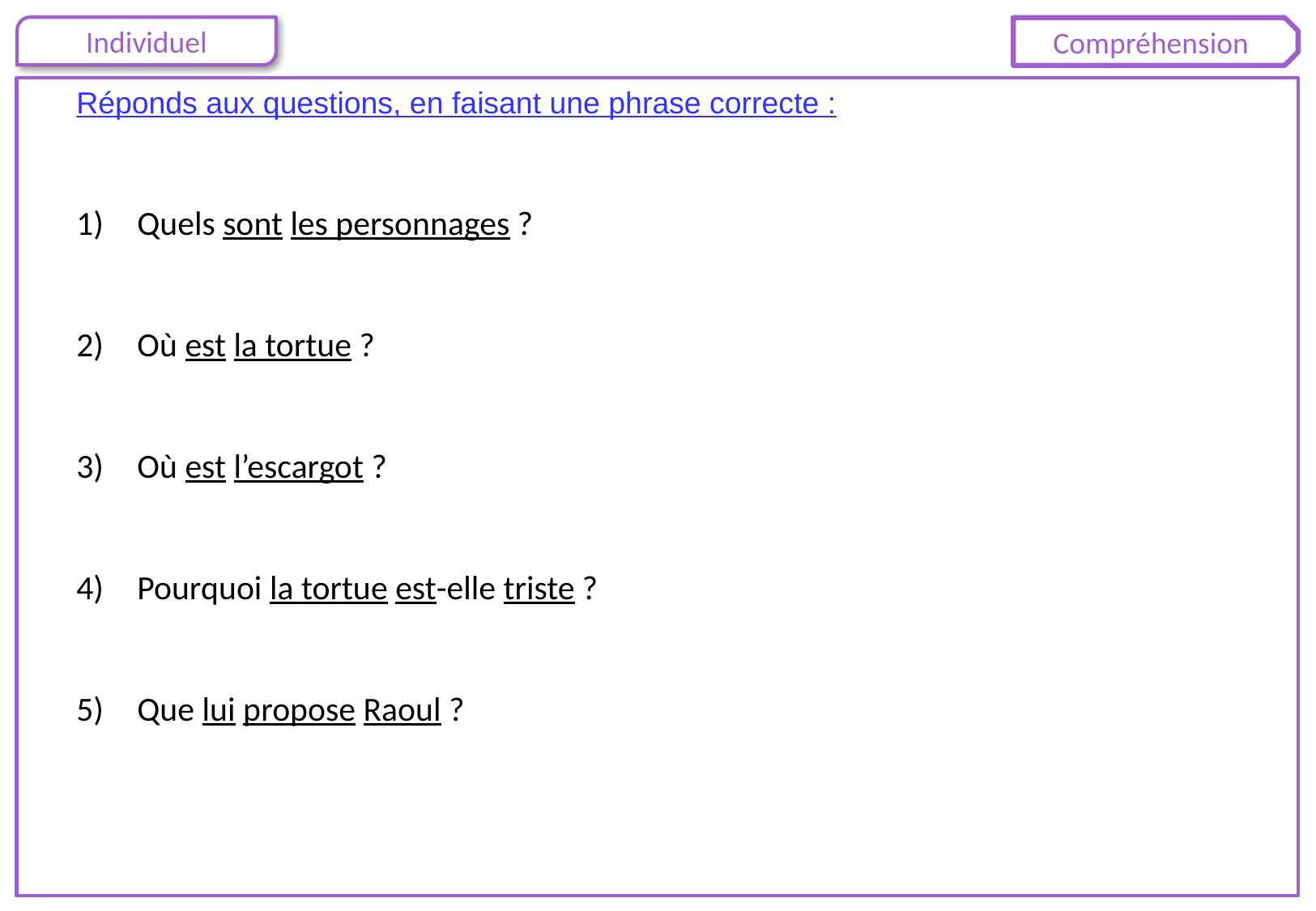

Compréhension
Réponds aux questions, en faisant une phrase correcte :
Quels sont les personnages ?
Où est la tortue ?
Où est l’escargot ?
Pourquoi la tortue est-elle triste ?
Que lui propose Raoul ?